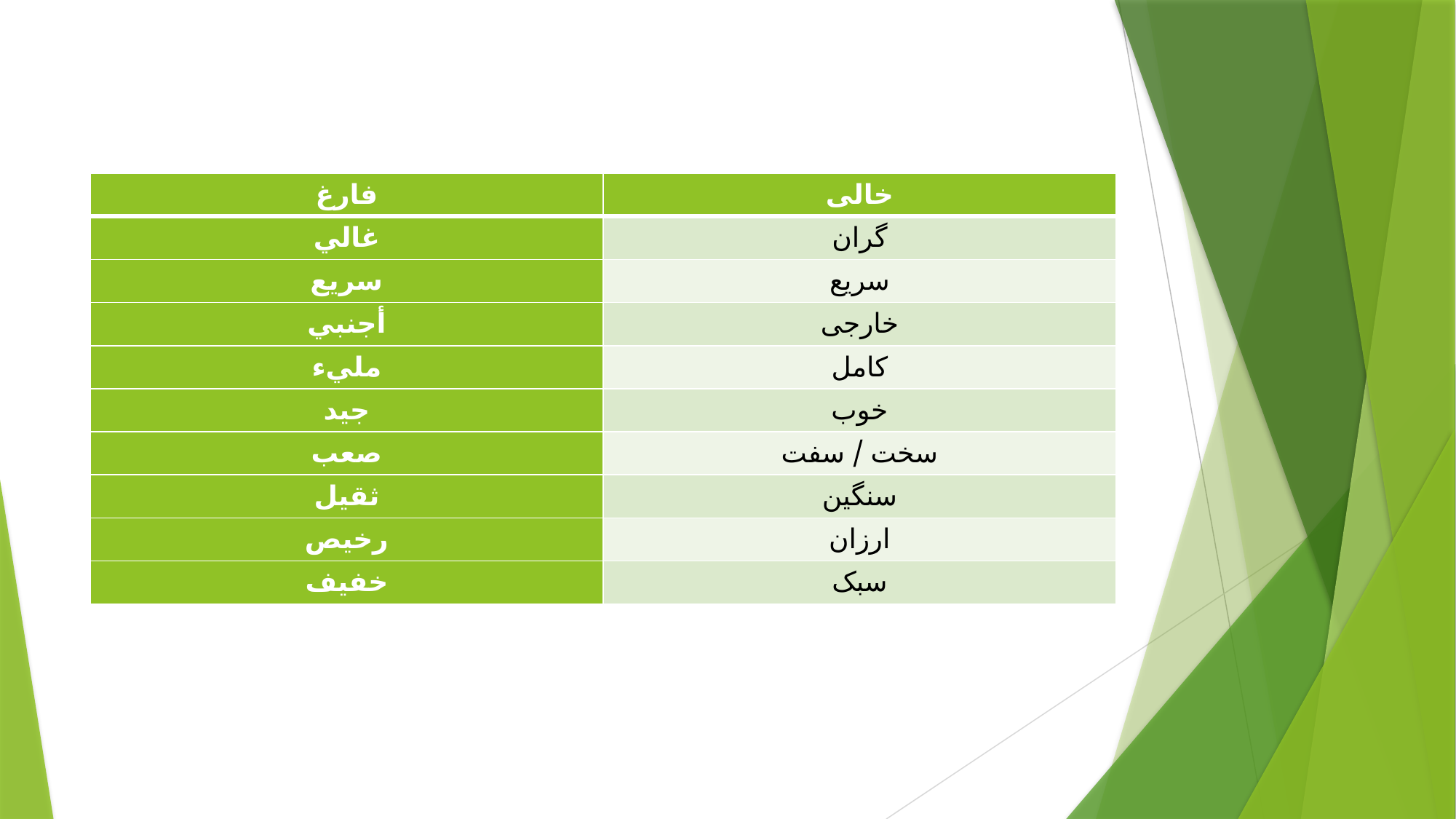

| فارغ | خالی |
| --- | --- |
| غالي | گران |
| سريع | سریع |
| أجنبي | خارجی |
| مليء | کامل |
| جيد | خوب |
| صعب | سخت / سفت |
| ثقيل | سنگین |
| رخيص | ارزان |
| خفيف | سبک |